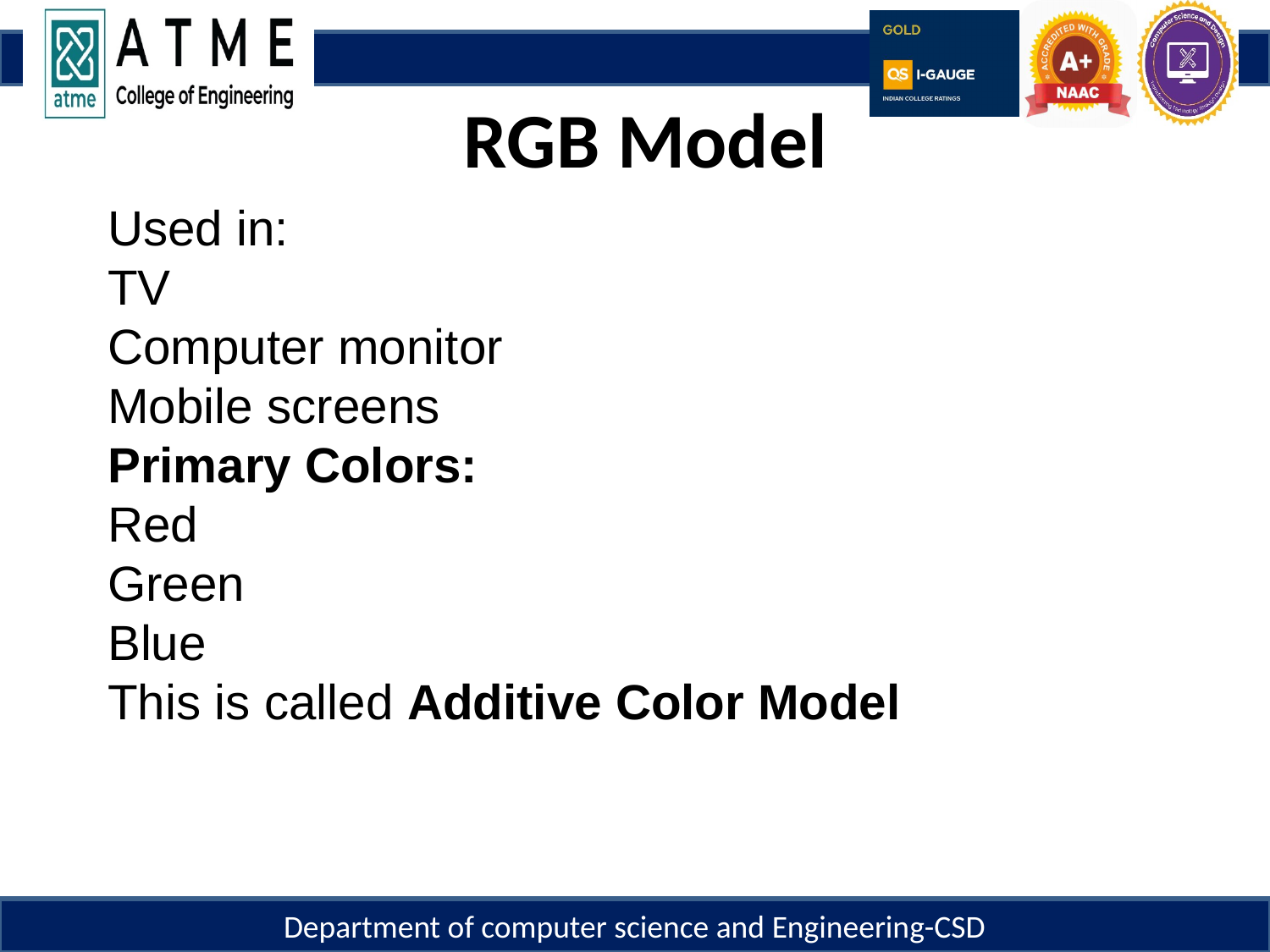

# RGB Model
Used in:
TV
Computer monitor
Mobile screens
Primary Colors:
Red
Green
Blue
This is called Additive Color Model

Department of computer science and Engineering-CSD